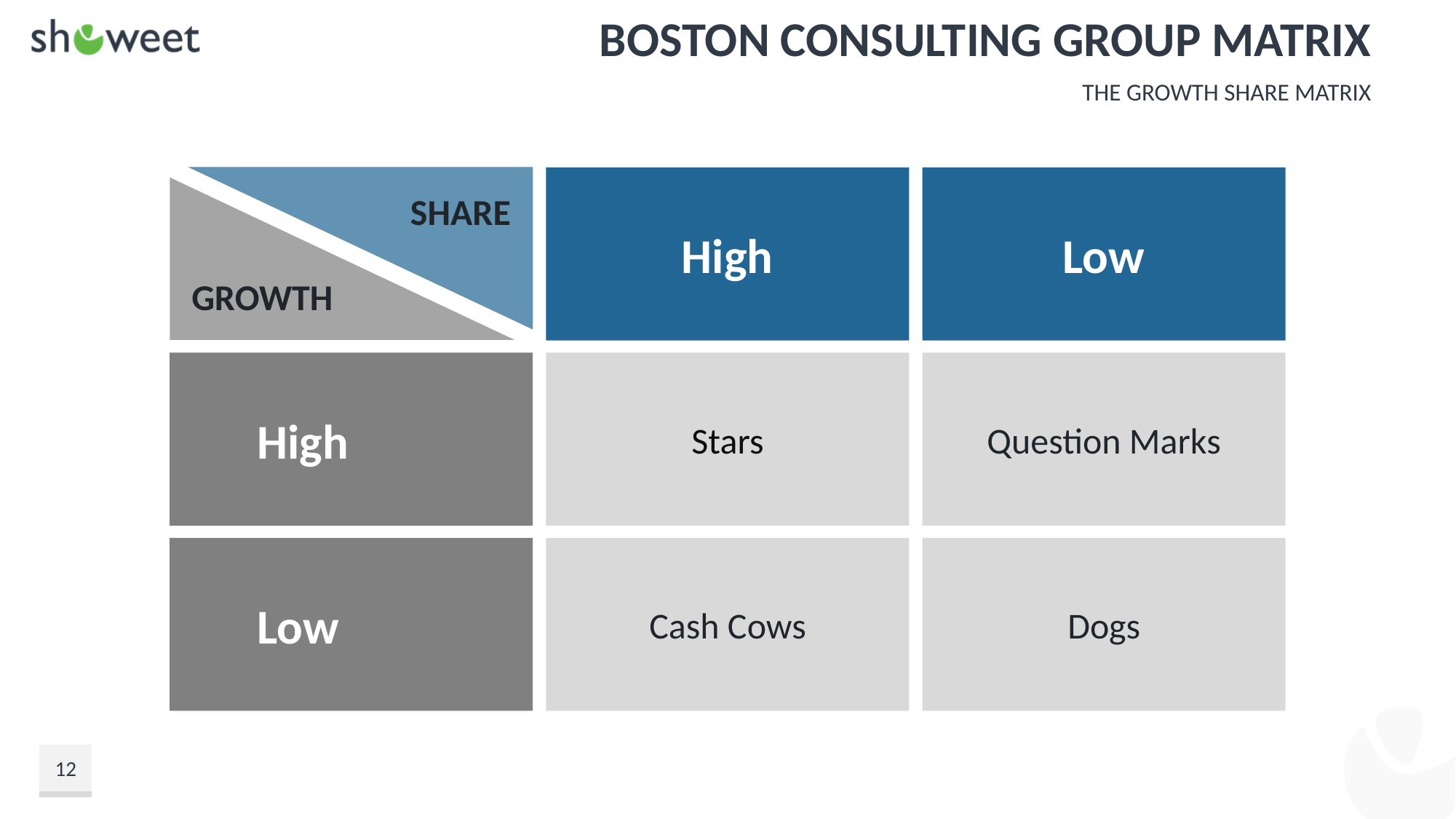

# Boston Consulting Group Matrix
The Growth Share Matrix
SHARE
High
Low
GROWTH
High
Stars
Question Marks
Low
Cash Cows
Dogs
12